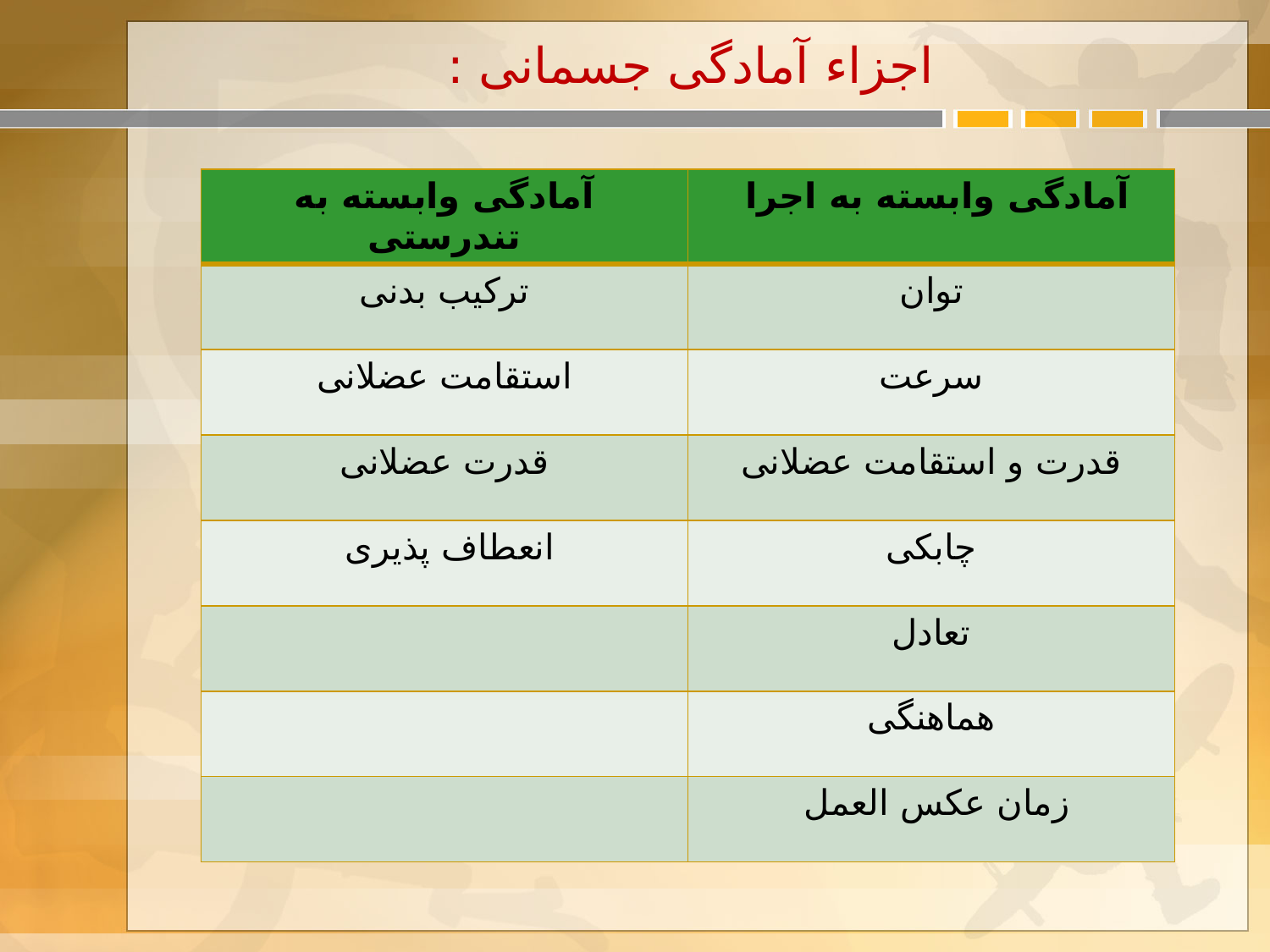

# اجزاء آمادگی جسمانی :
| آمادگی وابسته به تندرستی | آمادگی وابسته به اجرا |
| --- | --- |
| ترکیب بدنی | توان |
| استقامت عضلانی | سرعت |
| قدرت عضلانی | قدرت و استقامت عضلانی |
| انعطاف پذیری | چابکی |
|  | تعادل |
|  | هماهنگی |
|  | زمان عکس العمل |